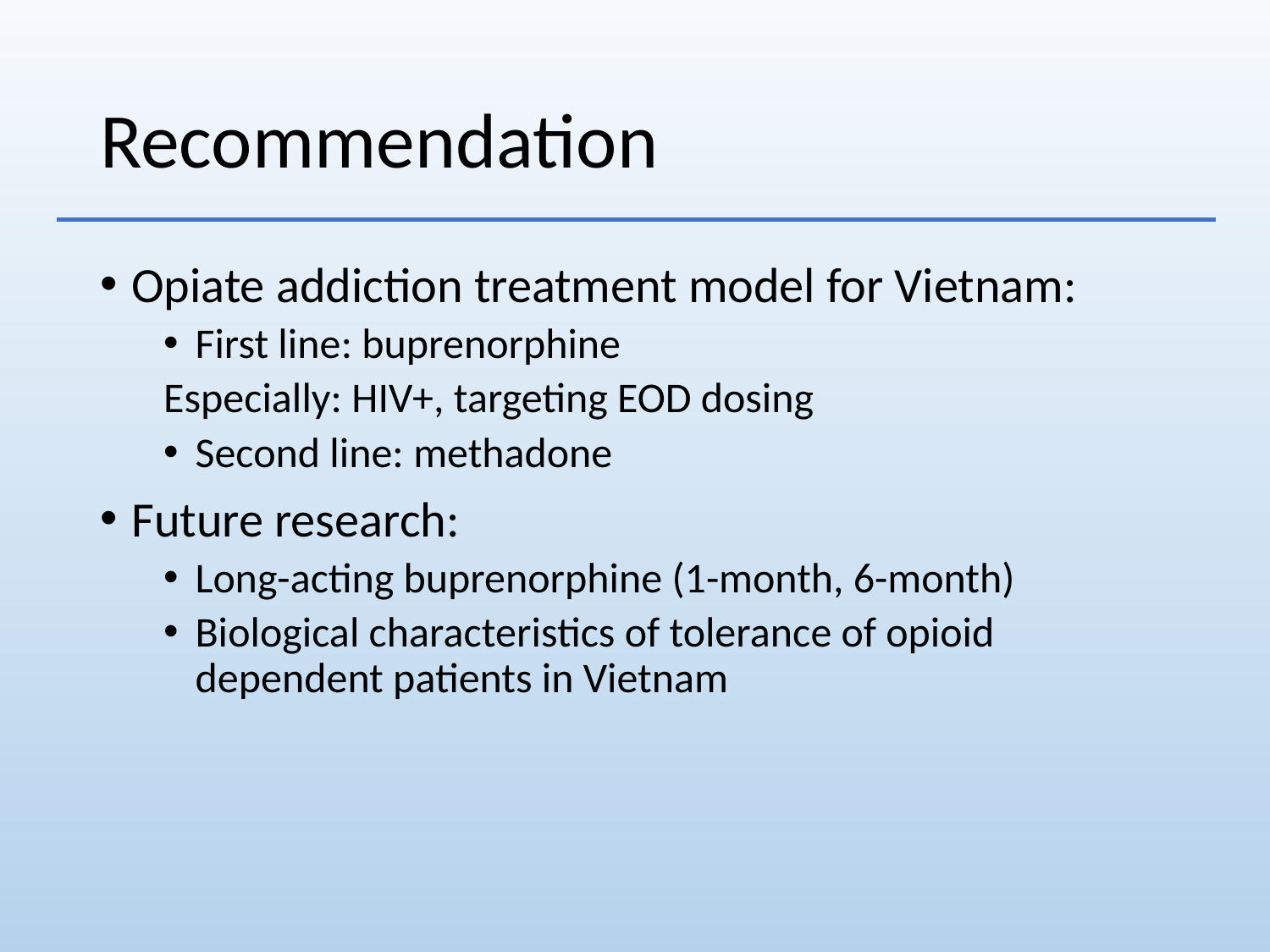

# Recommendation
Opiate addiction treatment model for Vietnam:
First line: buprenorphine
Especially: HIV+, targeting EOD dosing
Second line: methadone
Future research:
Long-acting buprenorphine (1-month, 6-month)
Biological characteristics of tolerance of opioid dependent patients in Vietnam